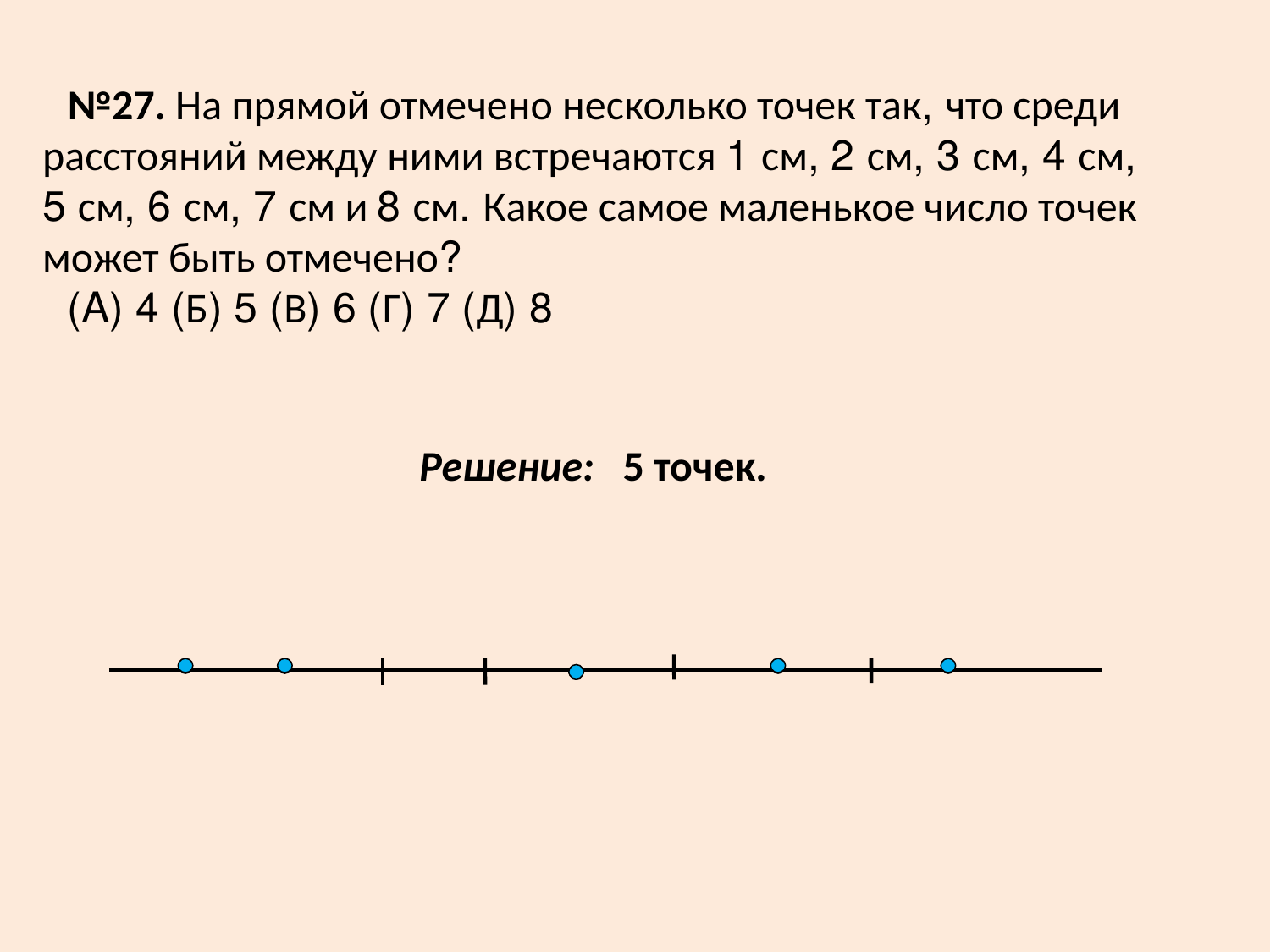

№27. На прямой отмечено несколько точек так, что среди расстояний между ними встречаются 1 см, 2 см, 3 см, 4 см, 5 см, 6 см, 7 см и 8 см. Какое самое маленькое число точек может быть отмечено?
(A) 4 (Б) 5 (В) 6 (Г) 7 (Д) 8
Решение:   5 точек.